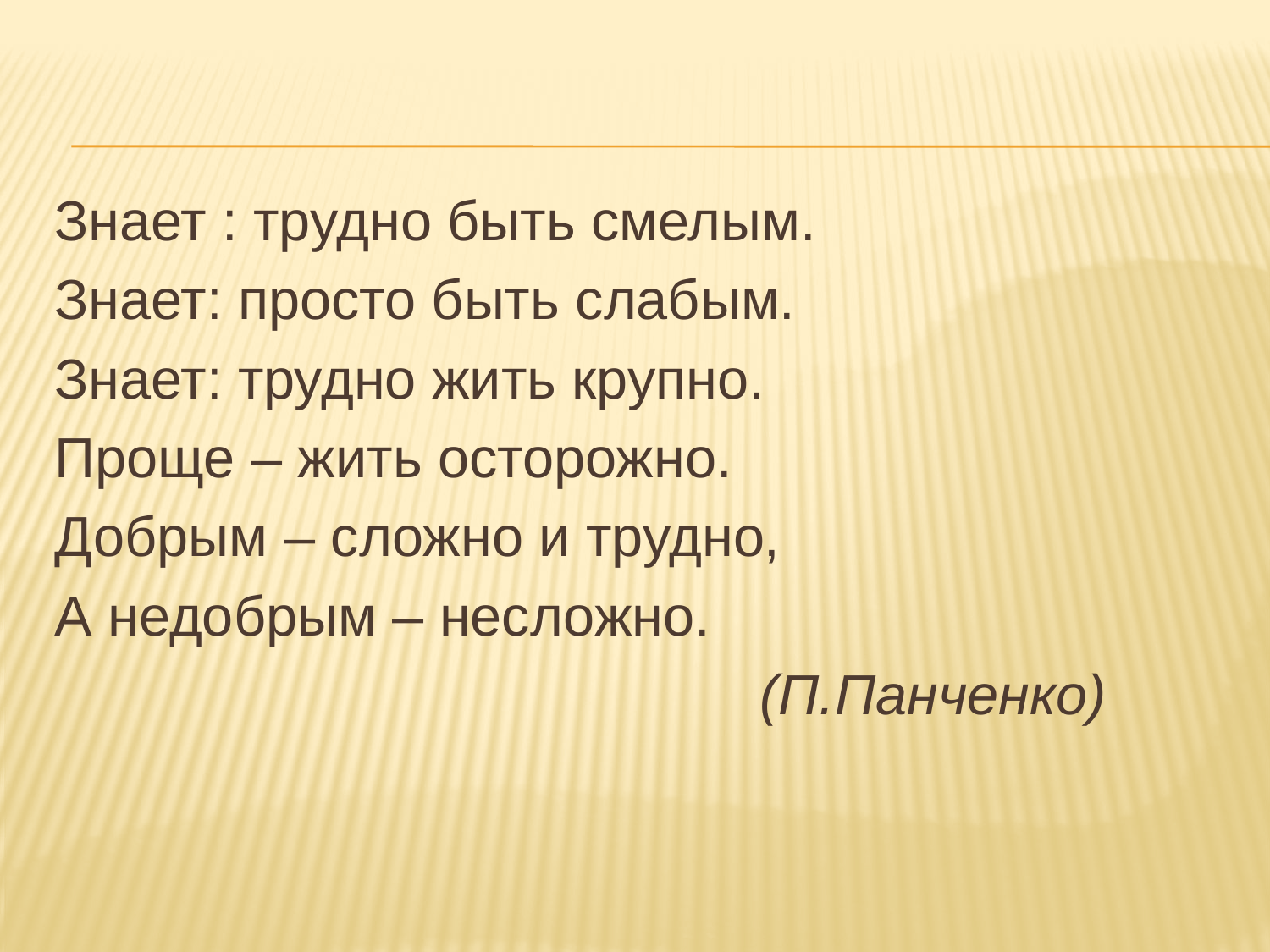

#

Знает : трудно быть смелым.
Знает: просто быть слабым.
Знает: трудно жить крупно.
Проще – жить осторожно.
Добрым – сложно и трудно,
А недобрым – несложно.
                                             (П.Панченко)